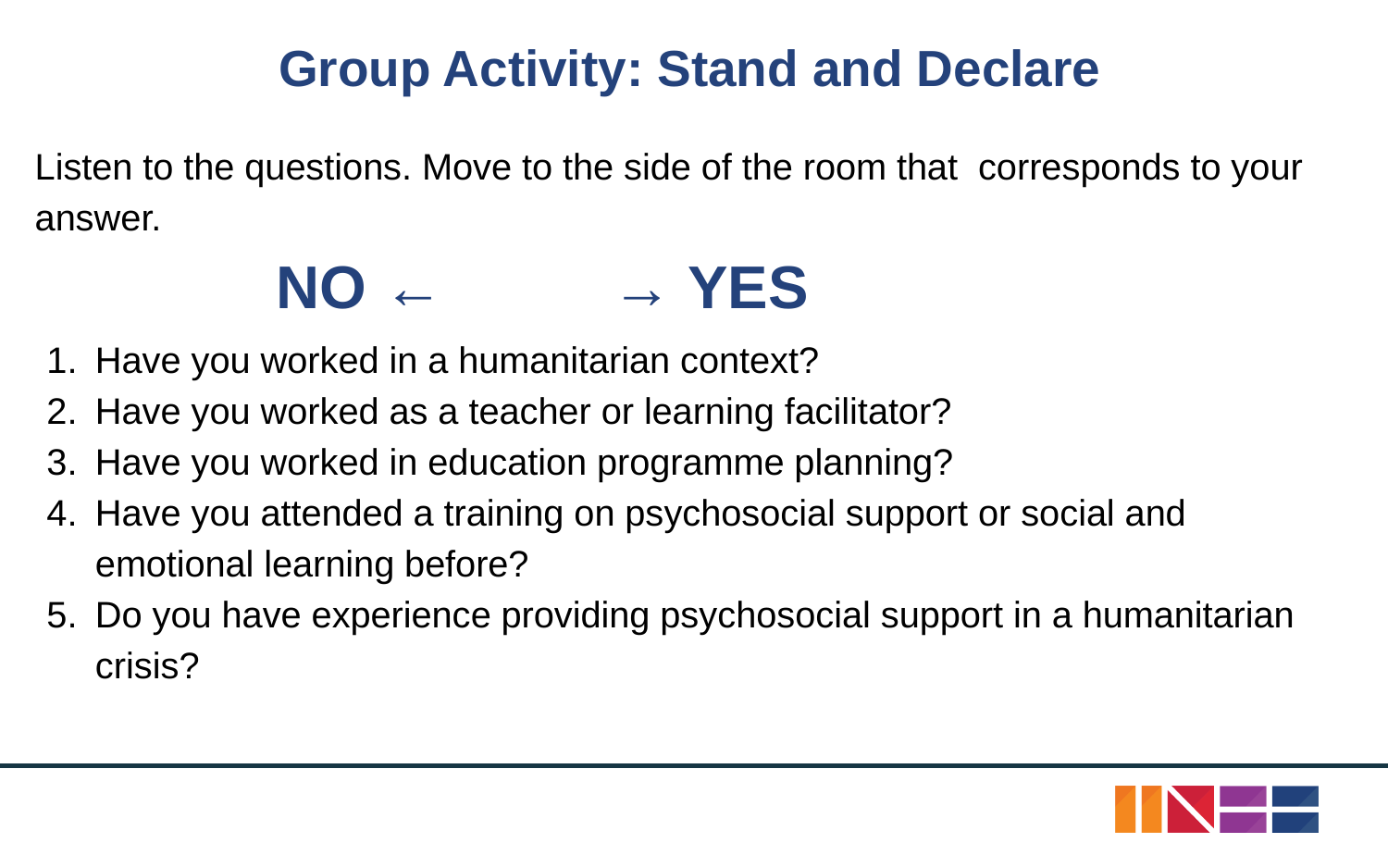

# Group Activity: Stand and Declare
Listen to the questions. Move to the side of the room that  corresponds to your answer.
NO ← 					  → YES
Have you worked in a humanitarian context?
Have you worked as a teacher or learning facilitator?
Have you worked in education programme planning?
Have you attended a training on psychosocial support or social and emotional learning before?
Do you have experience providing psychosocial support in a humanitarian crisis?